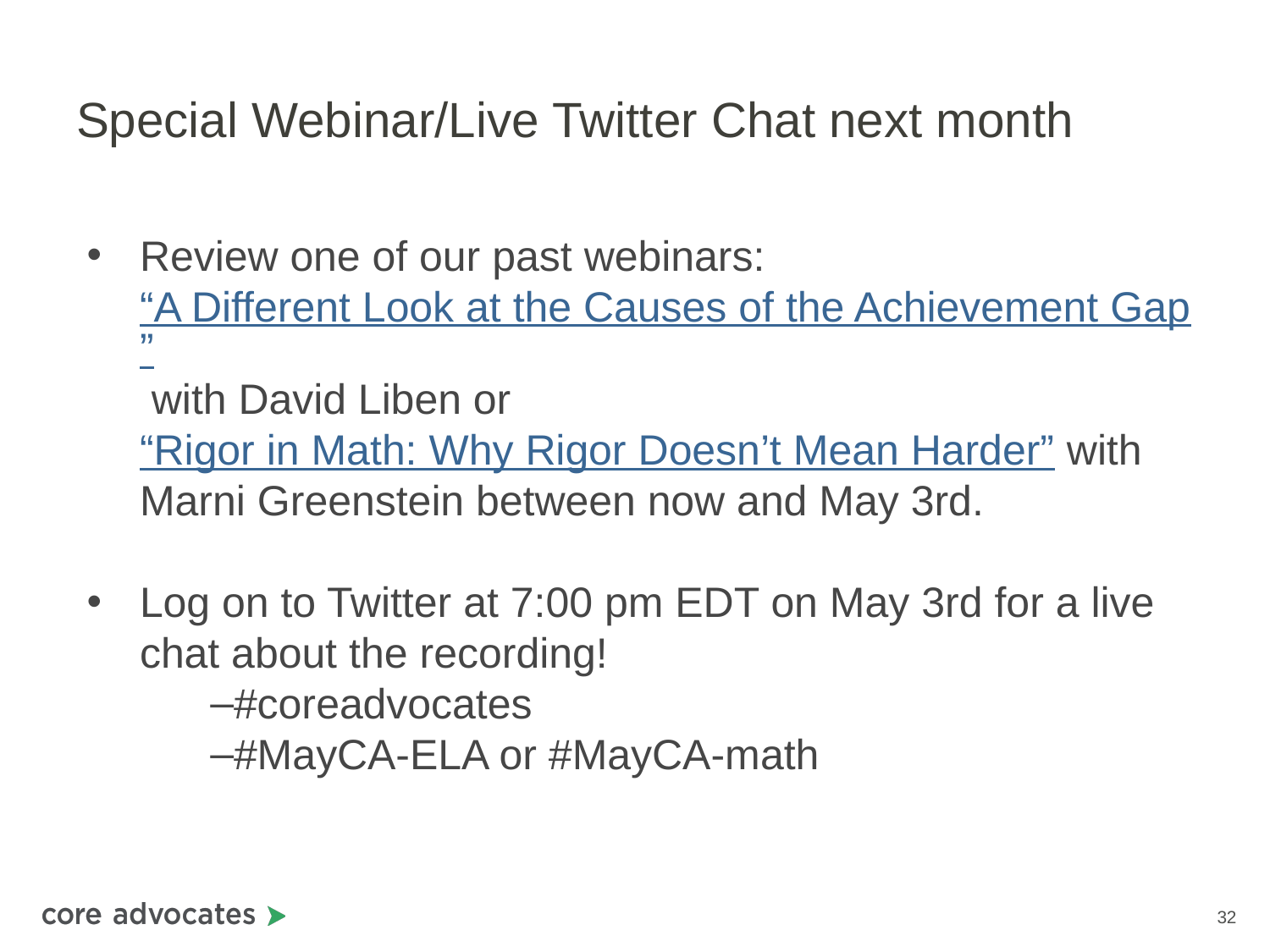

# Special Webinar/Live Twitter Chat next month
Review one of our past webinars: “A Different Look at the Causes of the Achievement Gap” with David Liben or “Rigor in Math: Why Rigor Doesn’t Mean Harder” with Marni Greenstein between now and May 3rd.

Log on to Twitter at 7:00 pm EDT on May 3rd for a live chat about the recording!
#coreadvocates
#MayCA-ELA or #MayCA-math